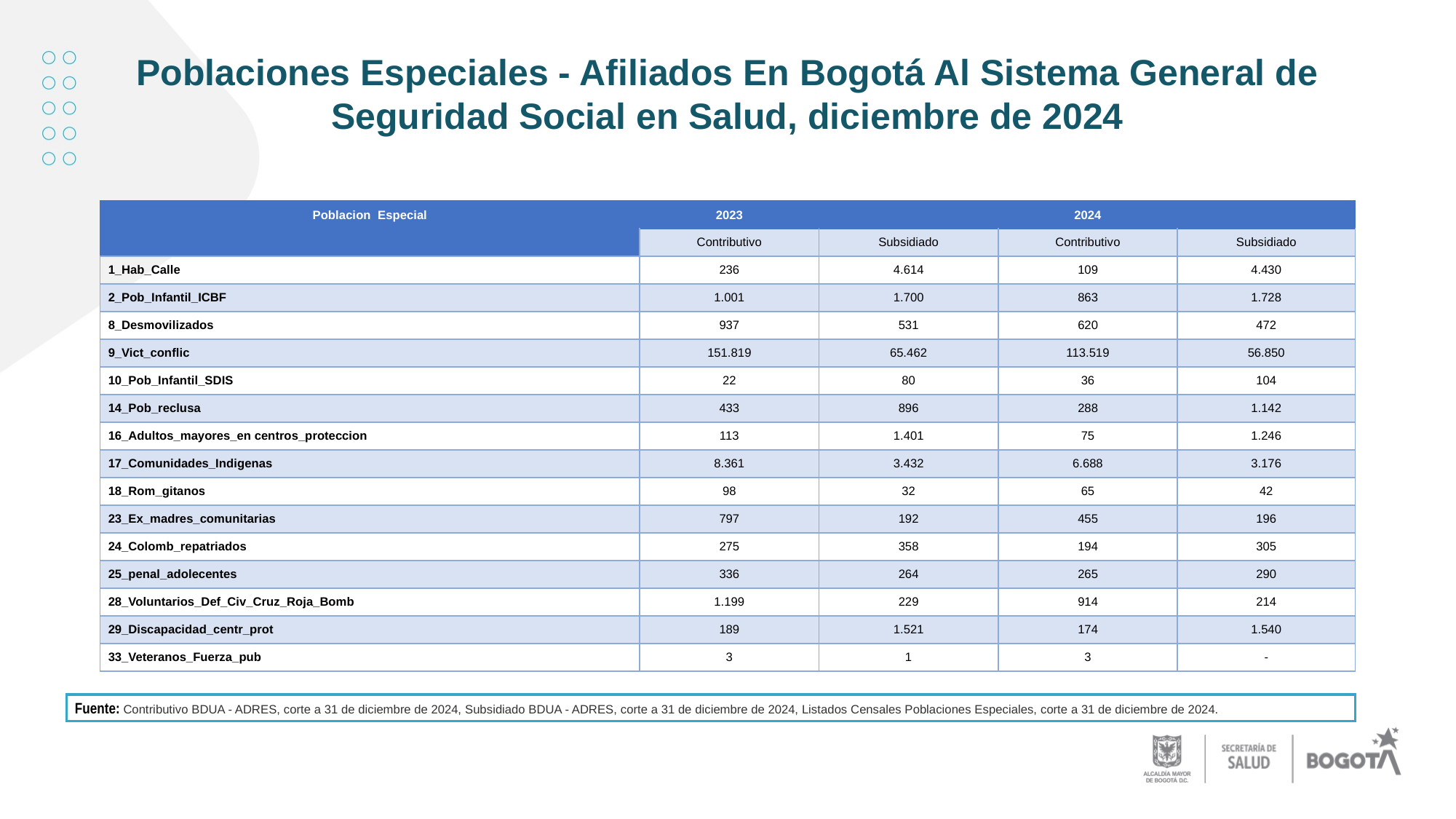

# Poblaciones Especiales - Afiliados En Bogotá Al Sistema General de Seguridad Social en Salud, diciembre de 2024
| Poblacion Especial | 2023 |  | 2024 |  |
| --- | --- | --- | --- | --- |
|  | Contributivo | Subsidiado | Contributivo | Subsidiado |
| 1\_Hab\_Calle | 236 | 4.614 | 109 | 4.430 |
| 2\_Pob\_Infantil\_ICBF | 1.001 | 1.700 | 863 | 1.728 |
| 8\_Desmovilizados | 937 | 531 | 620 | 472 |
| 9\_Vict\_conflic | 151.819 | 65.462 | 113.519 | 56.850 |
| 10\_Pob\_Infantil\_SDIS | 22 | 80 | 36 | 104 |
| 14\_Pob\_reclusa | 433 | 896 | 288 | 1.142 |
| 16\_Adultos\_mayores\_en centros\_proteccion | 113 | 1.401 | 75 | 1.246 |
| 17\_Comunidades\_Indigenas | 8.361 | 3.432 | 6.688 | 3.176 |
| 18\_Rom\_gitanos | 98 | 32 | 65 | 42 |
| 23\_Ex\_madres\_comunitarias | 797 | 192 | 455 | 196 |
| 24\_Colomb\_repatriados | 275 | 358 | 194 | 305 |
| 25\_penal\_adolecentes | 336 | 264 | 265 | 290 |
| 28\_Voluntarios\_Def\_Civ\_Cruz\_Roja\_Bomb | 1.199 | 229 | 914 | 214 |
| 29\_Discapacidad\_centr\_prot | 189 | 1.521 | 174 | 1.540 |
| 33\_Veteranos\_Fuerza\_pub | 3 | 1 | 3 | - |
Fuente: Contributivo BDUA - ADRES, corte a 31 de diciembre de 2024, Subsidiado BDUA - ADRES, corte a 31 de diciembre de 2024, Listados Censales Poblaciones Especiales, corte a 31 de diciembre de 2024.